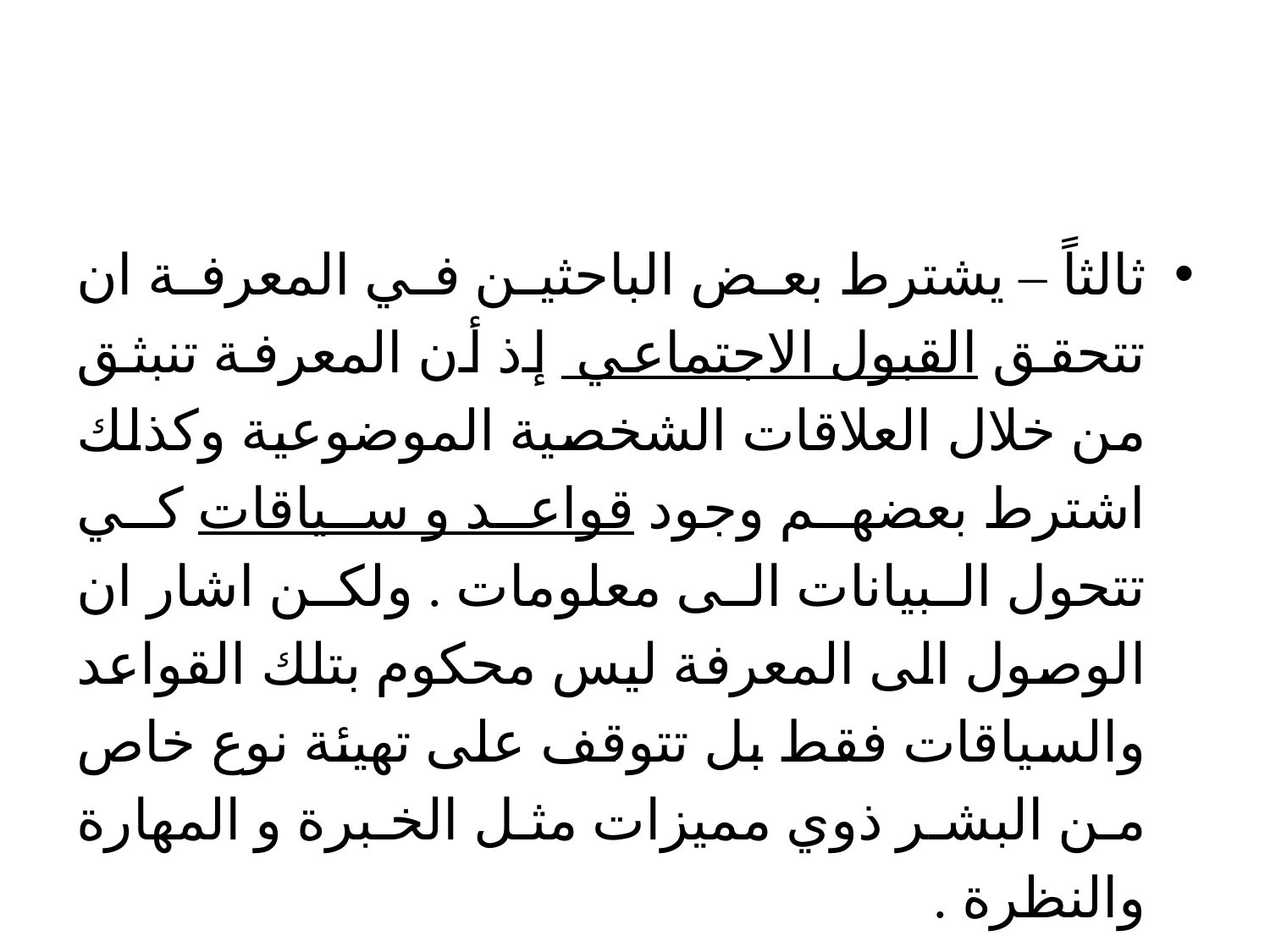

ثالثاً – يشترط بعض الباحثين في المعرفة ان تتحقق القبول الاجتماعي  إذ أن المعرفة تنبثق من خلال العلاقات الشخصية الموضوعية وكذلك اشترط بعضهم وجود قواعد و سياقات كي تتحول البيانات الى معلومات . ولكن اشار ان الوصول الى المعرفة ليس محكوم بتلك القواعد والسياقات فقط بل تتوقف على تهيئة نوع خاص من البشر ذوي مميزات مثل الخبرة و المهارة والنظرة .